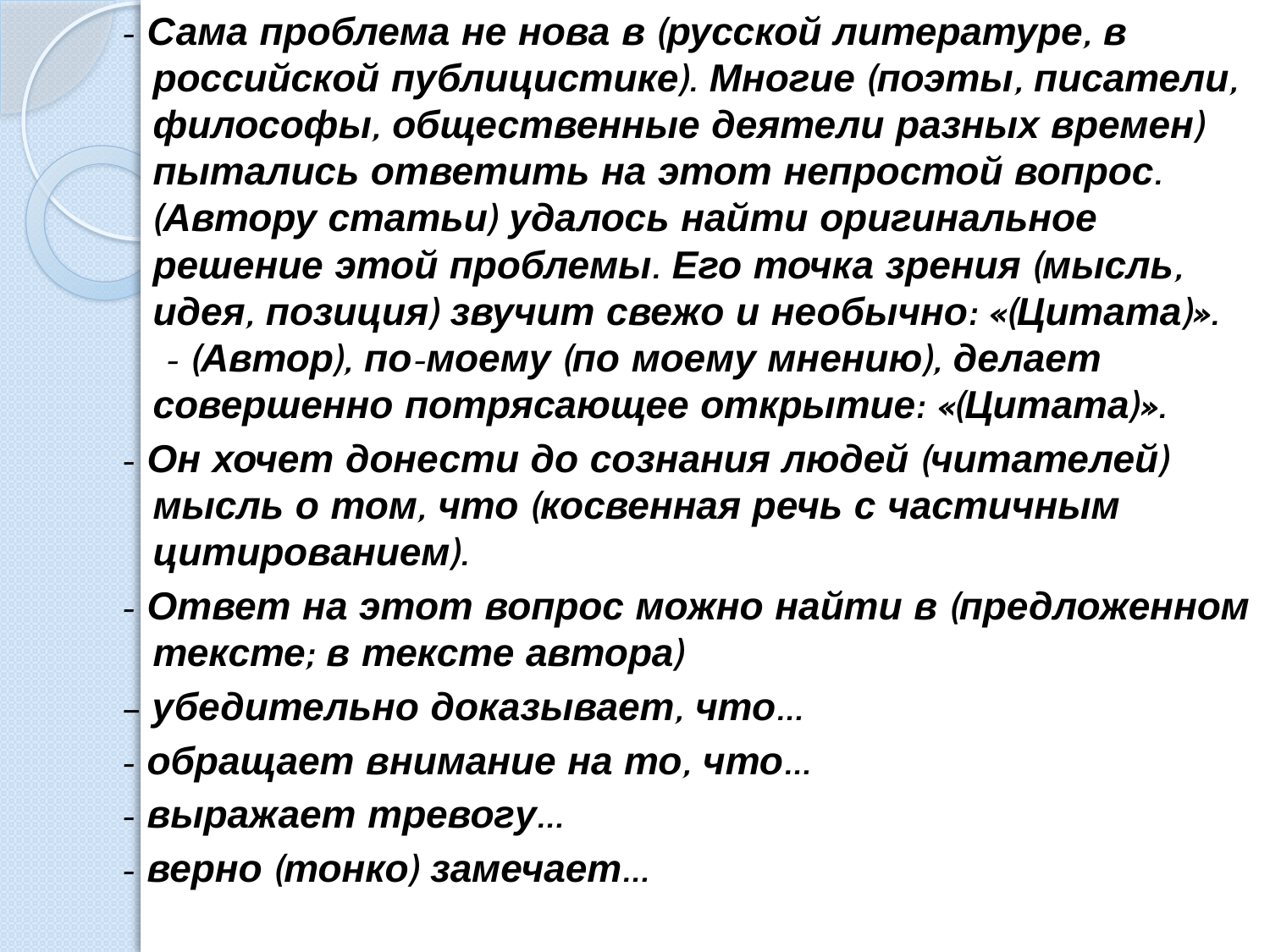

- Сама проблема не нова в (русской литературе, в российской публицистике). Многие (поэты, писатели, философы, общественные деятели разных времен) пытались ответить на этот непростой вопрос. (Автору статьи) удалось найти оригинальное решение этой проблемы. Его точка зрения (мысль, идея, позиция) звучит свежо и необычно: «(Цитата)».	 - (Автор), по-моему (по моему мнению), делает совершенно потрясающее открытие: «(Цитата)».
- Он хочет донести до сознания людей (читателей) мысль о том, что (косвенная речь с частичным цитированием).
- Ответ на этот вопрос можно найти в (предложенном тексте; в тексте автора)
– убедительно доказывает, что…
- обращает внимание на то, что…
- выражает тревогу…
- верно (тонко) замечает…

#